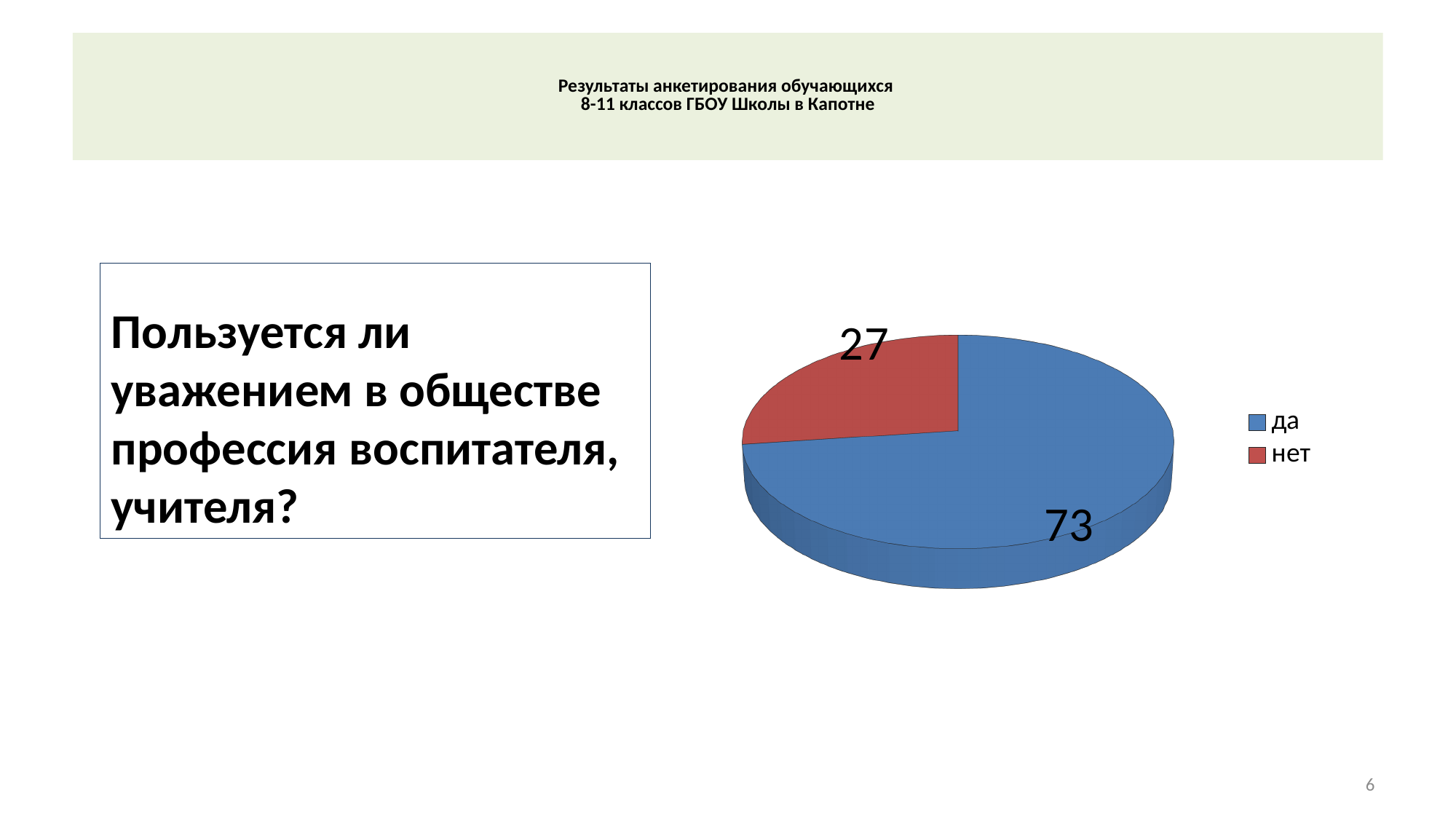

# Результаты анкетирования обучающихся 8-11 классов ГБОУ Школы в Капотне

[unsupported chart]

Пользуется ли уважением в обществе профессия воспитателя, учителя?

6